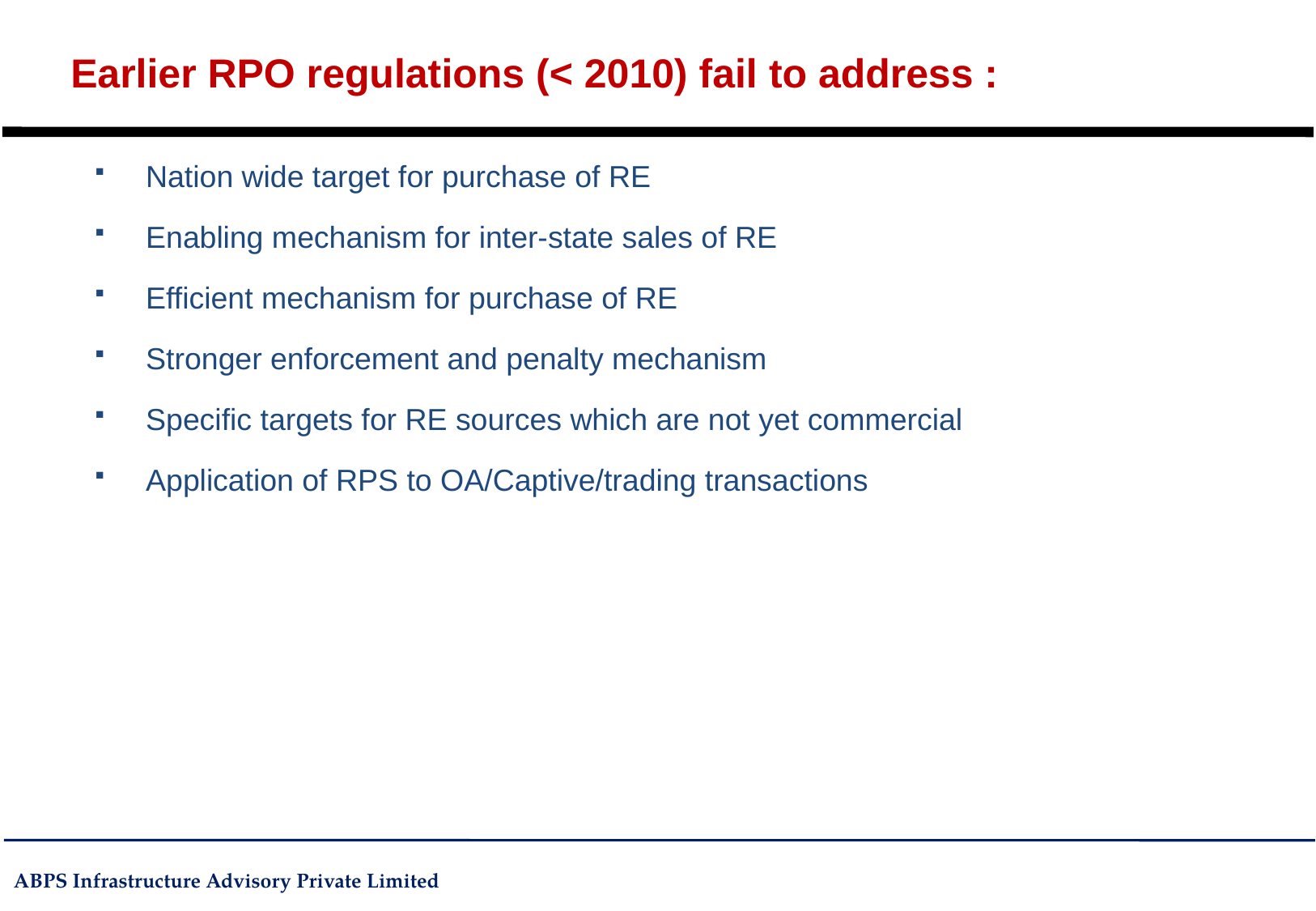

# Earlier RPO regulations (< 2010) fail to address :
Nation wide target for purchase of RE
Enabling mechanism for inter-state sales of RE
Efficient mechanism for purchase of RE
Stronger enforcement and penalty mechanism
Specific targets for RE sources which are not yet commercial
Application of RPS to OA/Captive/trading transactions